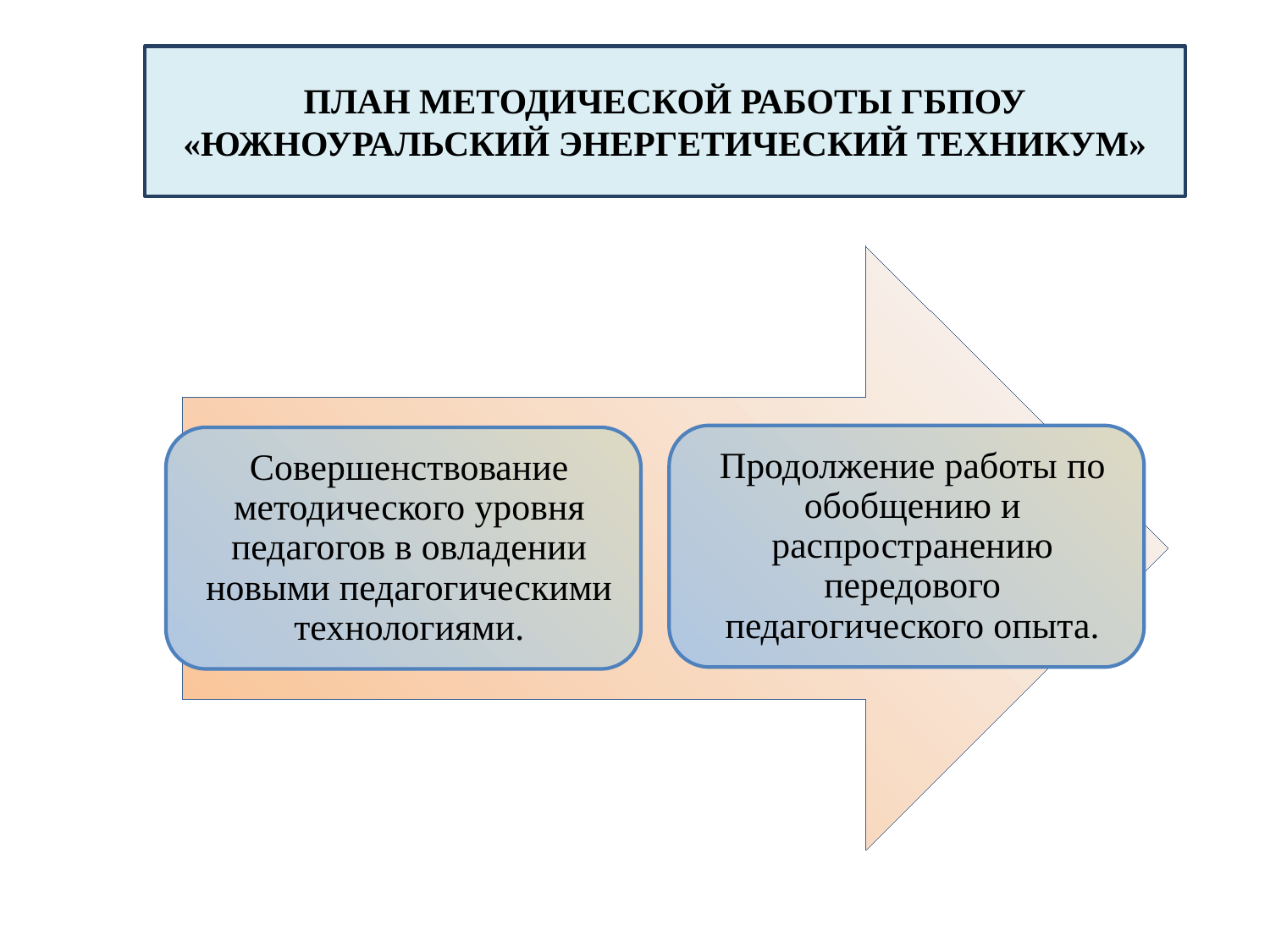

# ПЛАН МЕТОДИЧЕСКОЙ РАБОТЫ ГБПОУ «ЮЖНОУРАЛЬСКИЙ ЭНЕРГЕТИЧЕСКИЙ ТЕХНИКУМ»
Совершенствование методического уровня педагогов в овладении новыми педагогическими технологиями.
Продолжение работы по обобщению и распространению передового педагогического опыта.